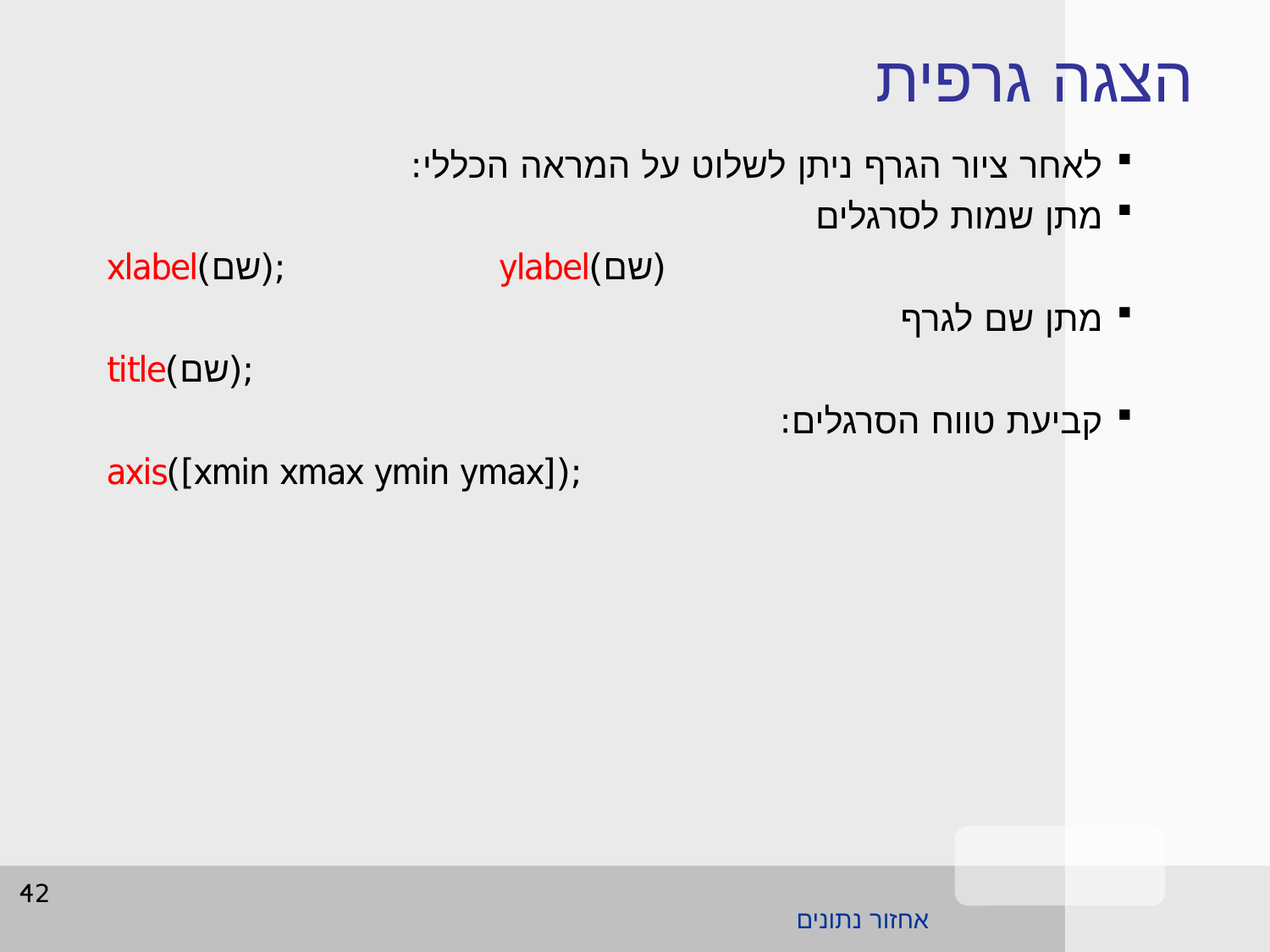

הצגה גרפית
לאחר ציור הגרף ניתן לשלוט על המראה הכללי:
מתן שמות לסרגלים
xlabel(שם);		 ylabel(שם)
מתן שם לגרף
title(שם);
קביעת טווח הסרגלים:
axis([xmin xmax ymin ymax]);
42
אחזור נתונים